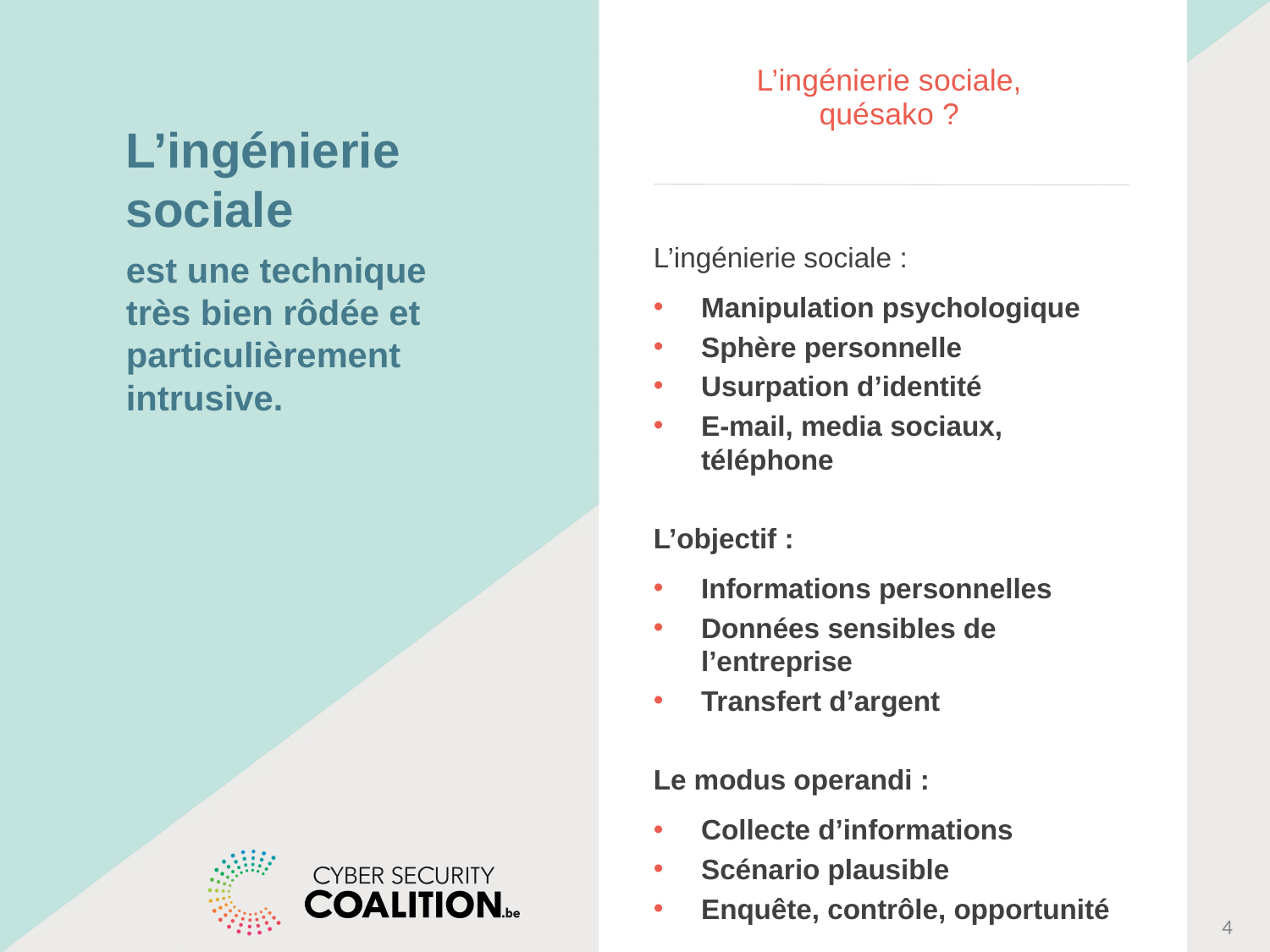

# L’ingénierie sociale, quésako ?
L’ingénierie sociale
est une technique très bien rôdée et particulièrement intrusive.
L’ingénierie sociale :
Manipulation psychologique
Sphère personnelle
Usurpation d’identité
E-mail, media sociaux, téléphone

L’objectif :
Informations personnelles
Données sensibles de l’entreprise
Transfert d’argent

Le modus operandi :
Collecte d’informations
Scénario plausible
Enquête, contrôle, opportunité
4